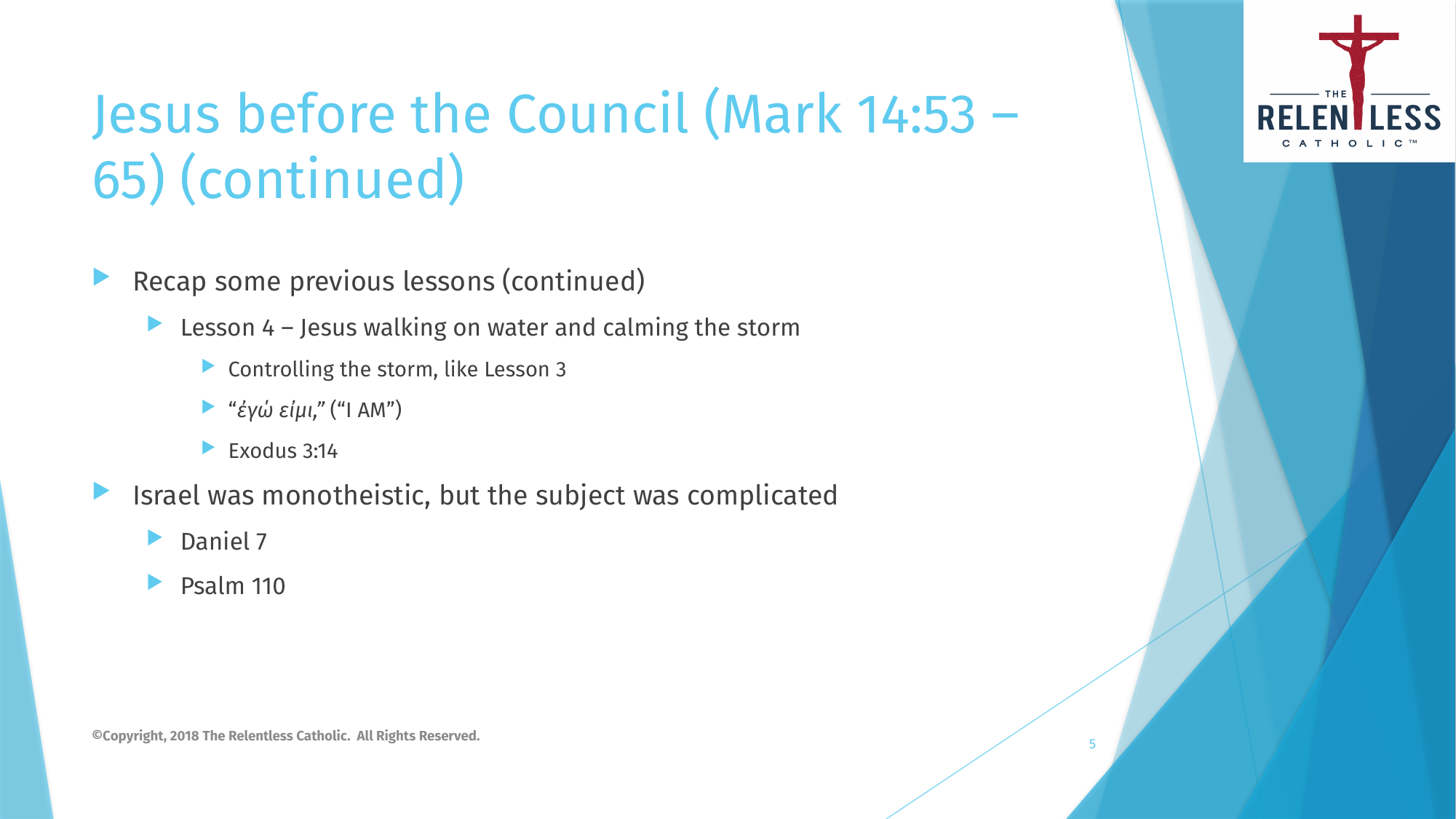

# Jesus before the Council (Mark 14:53 – 65) (continued)
Recap some previous lessons (continued)
Lesson 4 – Jesus walking on water and calming the storm
Controlling the storm, like Lesson 3
“ἐγώ εἰμι,” (“I AM”)
Exodus 3:14
Israel was monotheistic, but the subject was complicated
Daniel 7
Psalm 110

©Copyright, 2018 The Relentless Catholic.  All Rights Reserved.

5